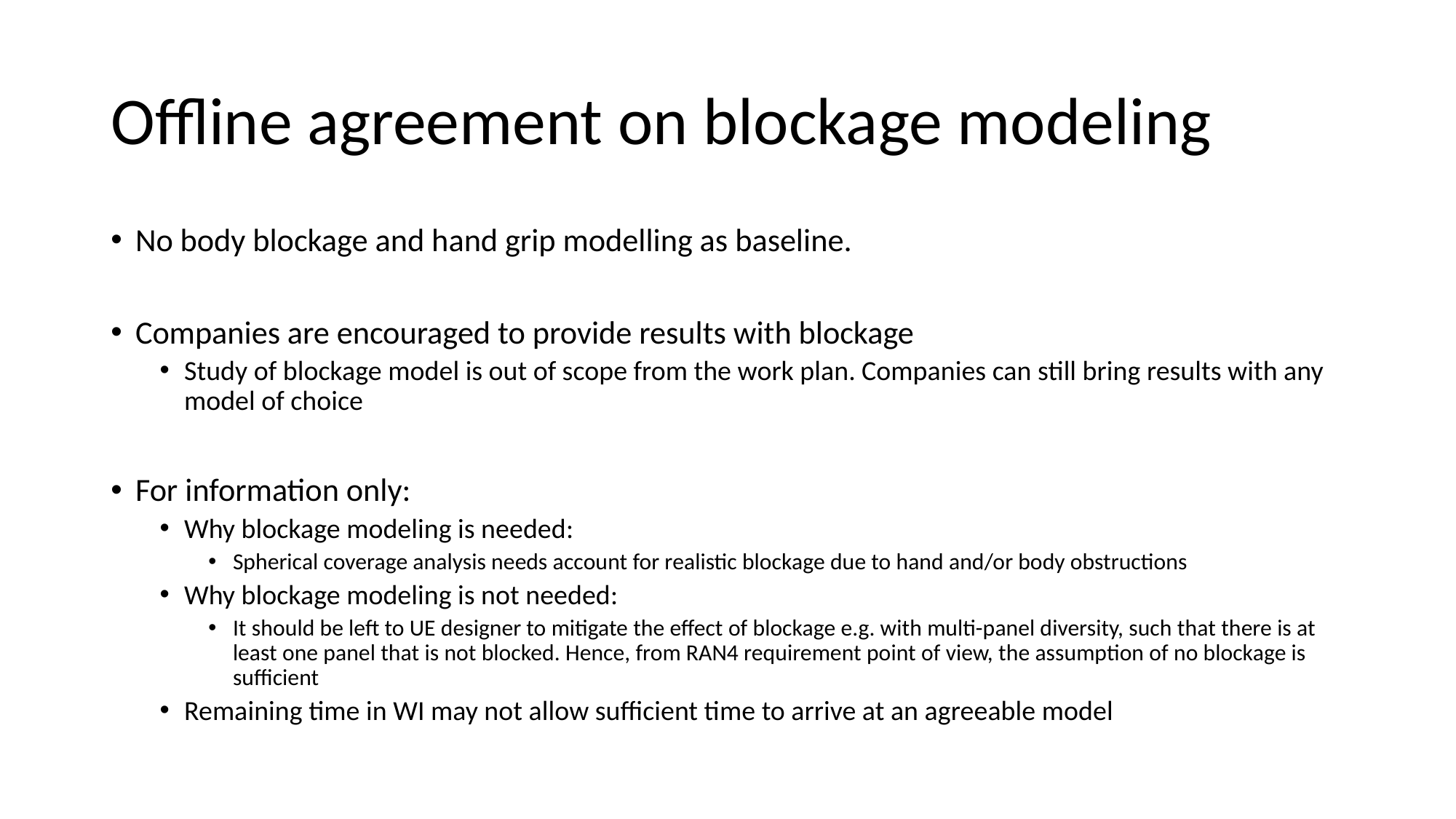

# Offline agreement on blockage modeling
No body blockage and hand grip modelling as baseline.

Companies are encouraged to provide results with blockage
Study of blockage model is out of scope from the work plan. Companies can still bring results with any model of choice

For information only:
Why blockage modeling is needed:
Spherical coverage analysis needs account for realistic blockage due to hand and/or body obstructions
Why blockage modeling is not needed:
It should be left to UE designer to mitigate the effect of blockage e.g. with multi-panel diversity, such that there is at least one panel that is not blocked. Hence, from RAN4 requirement point of view, the assumption of no blockage is sufficient
Remaining time in WI may not allow sufficient time to arrive at an agreeable model